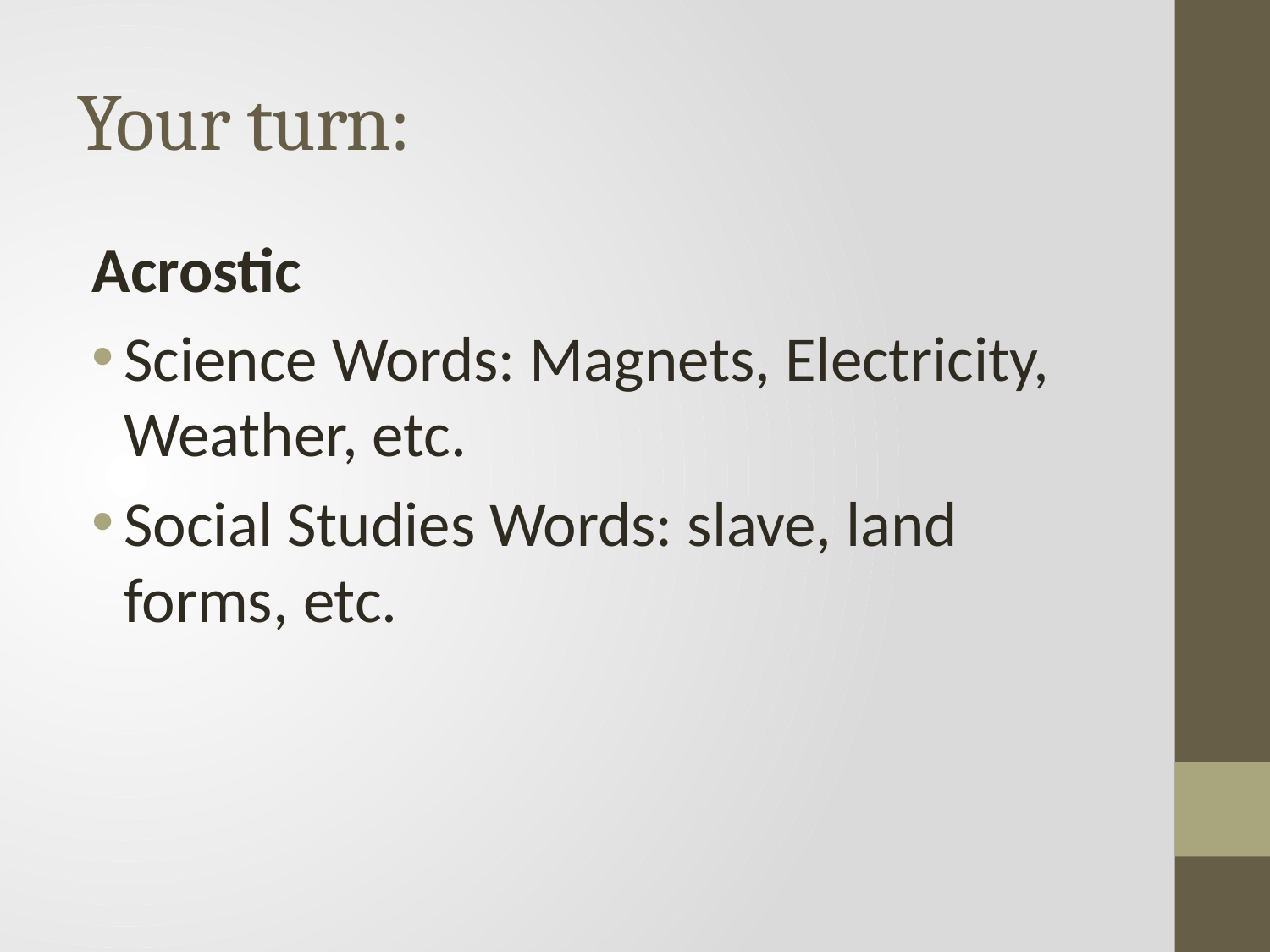

# Your turn:
Acrostic
Science Words: Magnets, Electricity, Weather, etc.
Social Studies Words: slave, land forms, etc.